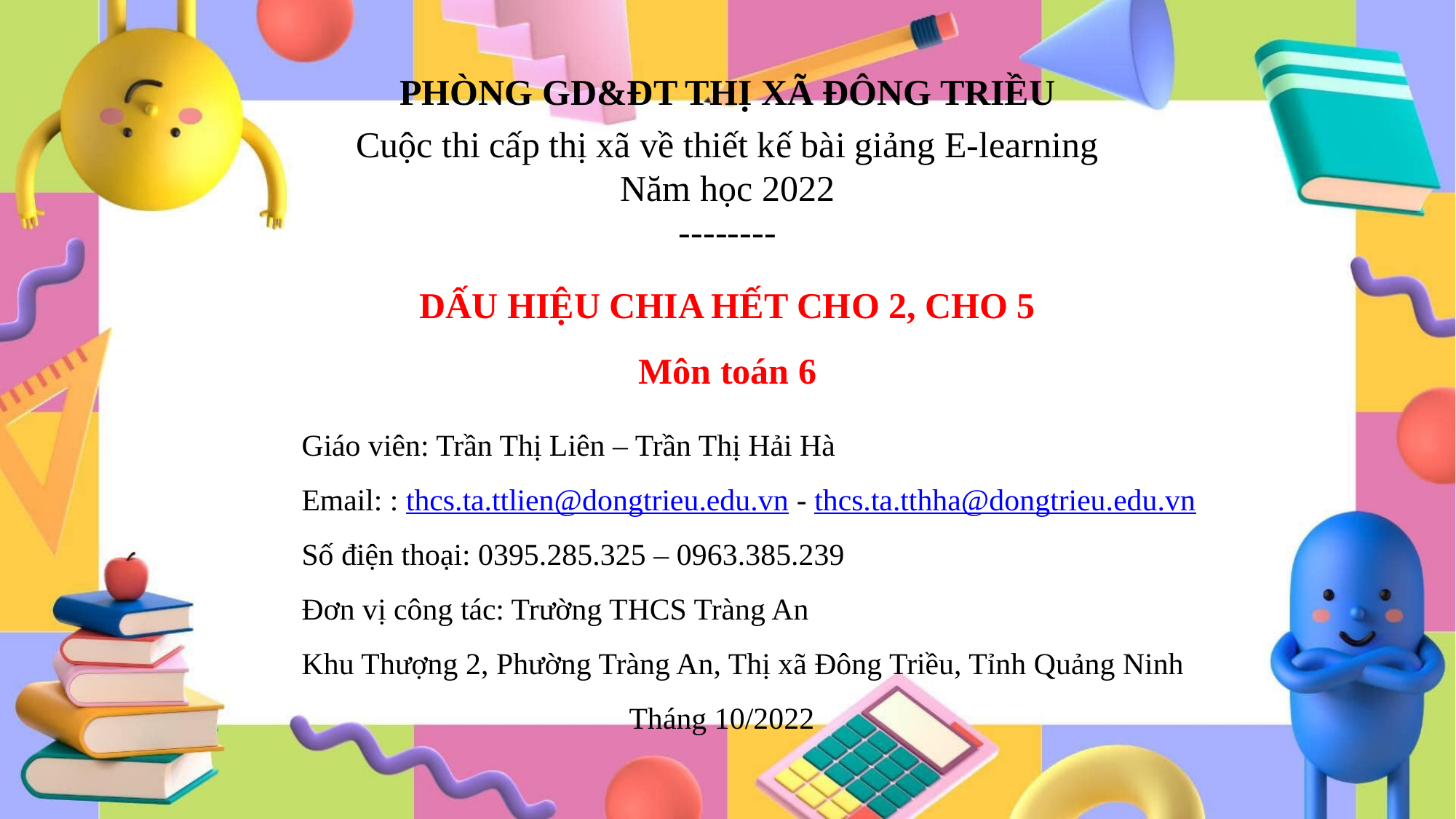

PHÒNG GD&ĐT THỊ XÃ ĐÔNG TRIỀU
Cuộc thi cấp thị xã về thiết kế bài giảng E-learning
Năm học 2022
--------

DẤU HIỆU CHIA HẾT CHO 2, CHO 5
Môn toán 6

	Giáo viên: Trần Thị Liên – Trần Thị Hải Hà
	Email: : thcs.ta.ttlien@dongtrieu.edu.vn - thcs.ta.tthha@dongtrieu.edu.vn
	Số điện thoại: 0395.285.325 – 0963.385.239
	Đơn vị công tác: Trường THCS Tràng An
	Khu Thượng 2, Phường Tràng An, Thị xã Đông Triều, Tỉnh Quảng Ninh
				Tháng 10/2022